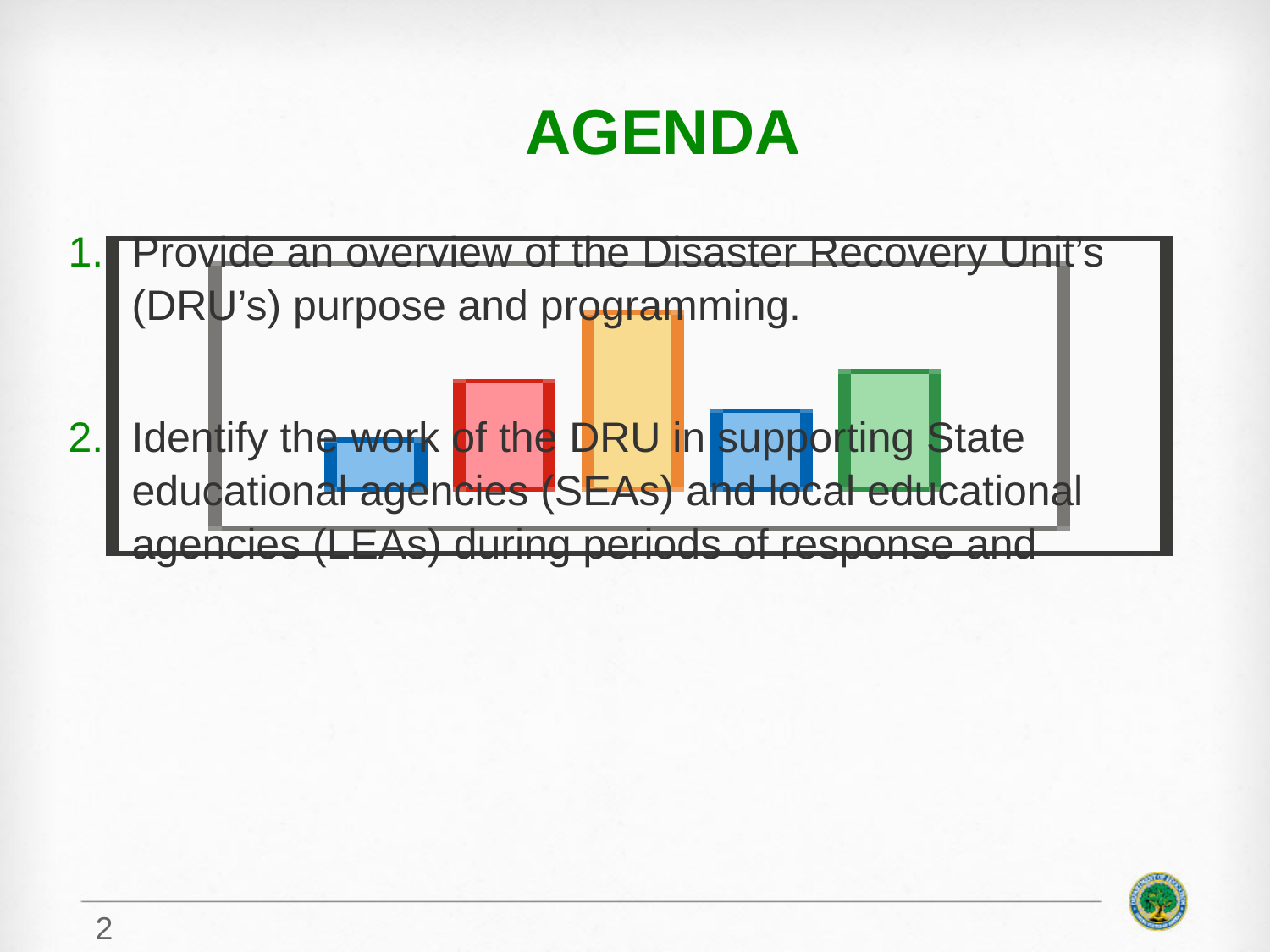

# Agenda
Provide an overview of the Disaster Recovery Unit’s (DRU’s) purpose and programming.

Identify the work of the DRU in supporting State educational agencies (SEAs) and local educational agencies (LEAs) during periods of response and recovery following a natural disaster.

Share available response and recovery technical assistance resources.

2